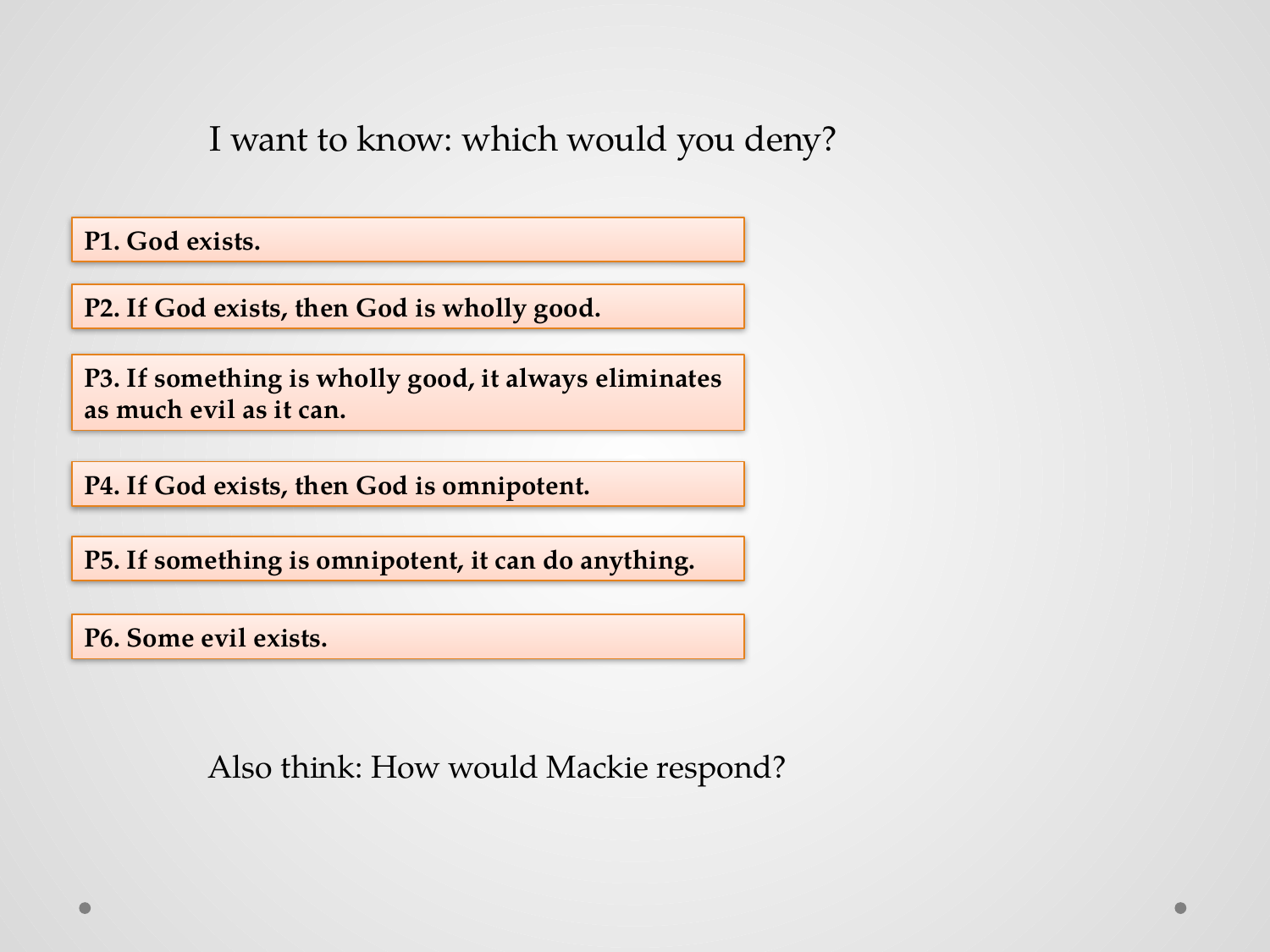

I want to know: which would you deny?
P1. God exists.
P2. If God exists, then God is wholly good.
P3. If something is wholly good, it always eliminates as much evil as it can.
P4. If God exists, then God is omnipotent.
P5. If something is omnipotent, it can do anything.
P6. Some evil exists.
Also think: How would Mackie respond?